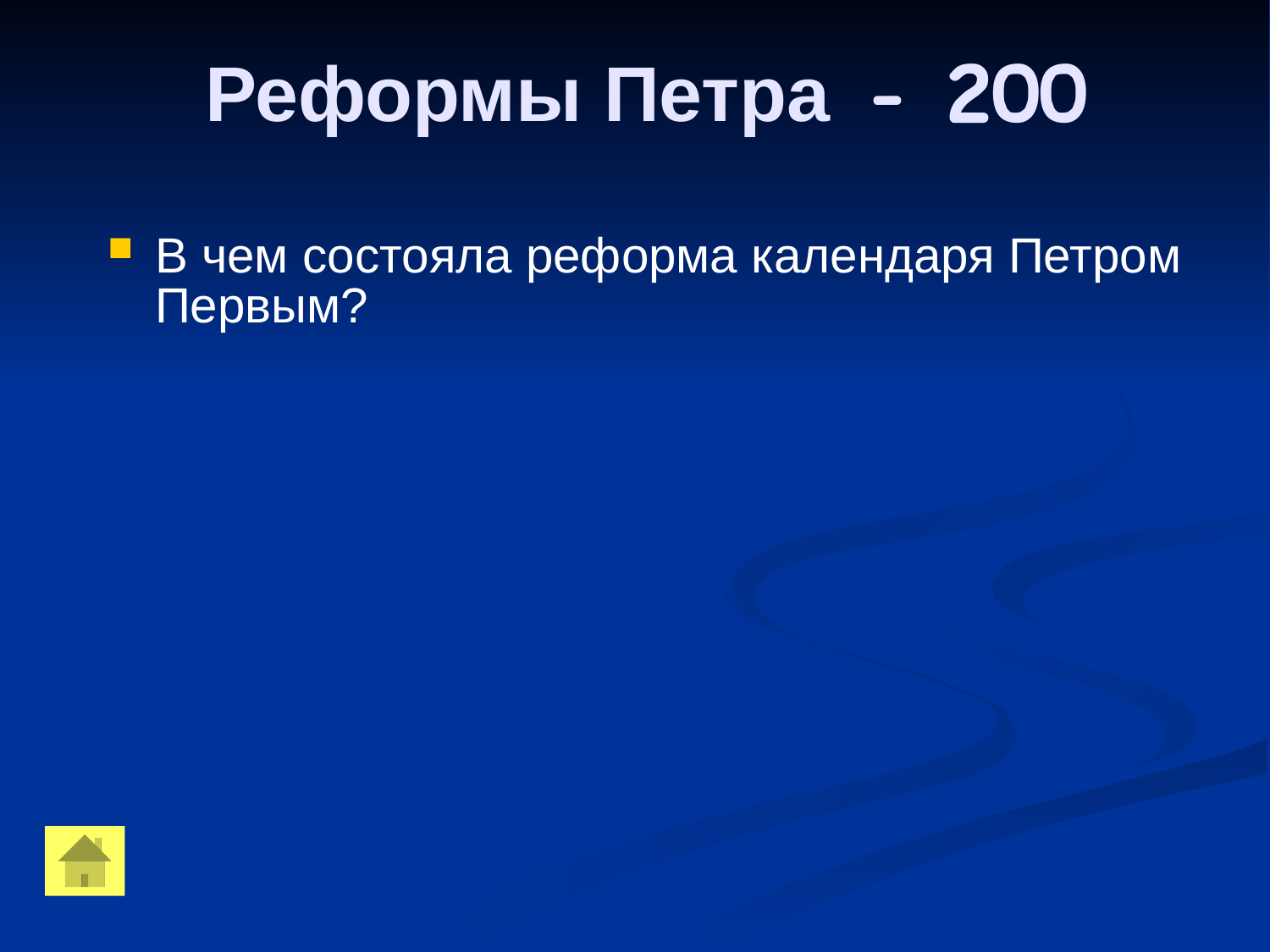

Реформы Петра - 200
В чем состояла реформа календаря Петром Первым?